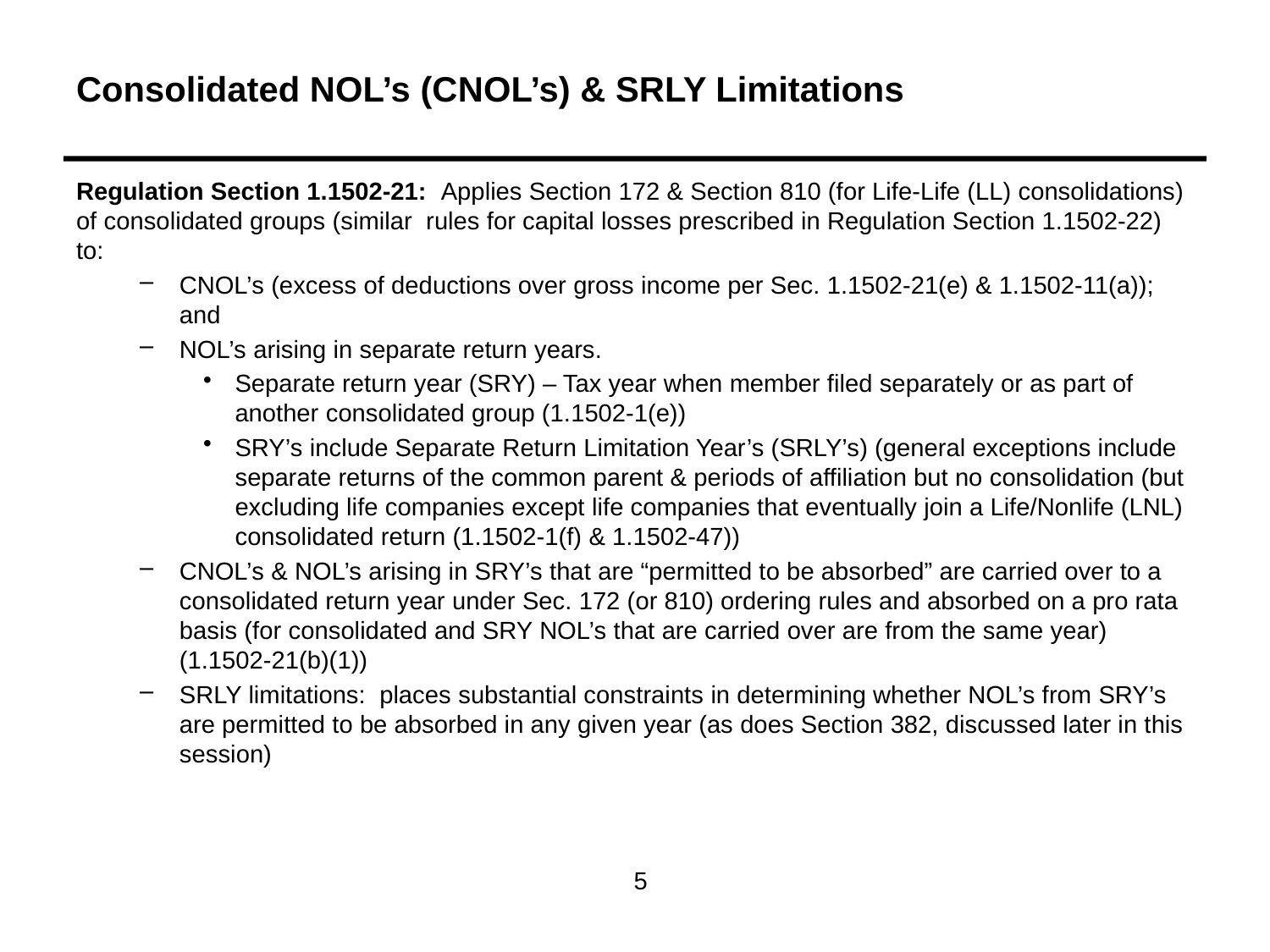

# Consolidated NOL’s (CNOL’s) & SRLY Limitations
Regulation Section 1.1502-21:  Applies Section 172 & Section 810 (for Life-Life (LL) consolidations) of consolidated groups (similar  rules for capital losses prescribed in Regulation Section 1.1502-22) to:
CNOL’s (excess of deductions over gross income per Sec. 1.1502-21(e) & 1.1502-11(a)); and
NOL’s arising in separate return years.
Separate return year (SRY) – Tax year when member filed separately or as part of another consolidated group (1.1502-1(e))
SRY’s include Separate Return Limitation Year’s (SRLY’s) (general exceptions include separate returns of the common parent & periods of affiliation but no consolidation (but excluding life companies except life companies that eventually join a Life/Nonlife (LNL) consolidated return (1.1502-1(f) & 1.1502-47))
CNOL’s & NOL’s arising in SRY’s that are “permitted to be absorbed” are carried over to a consolidated return year under Sec. 172 (or 810) ordering rules and absorbed on a pro rata basis (for consolidated and SRY NOL’s that are carried over are from the same year) (1.1502-21(b)(1))
SRLY limitations:  places substantial constraints in determining whether NOL’s from SRY’s are permitted to be absorbed in any given year (as does Section 382, discussed later in this session)

5